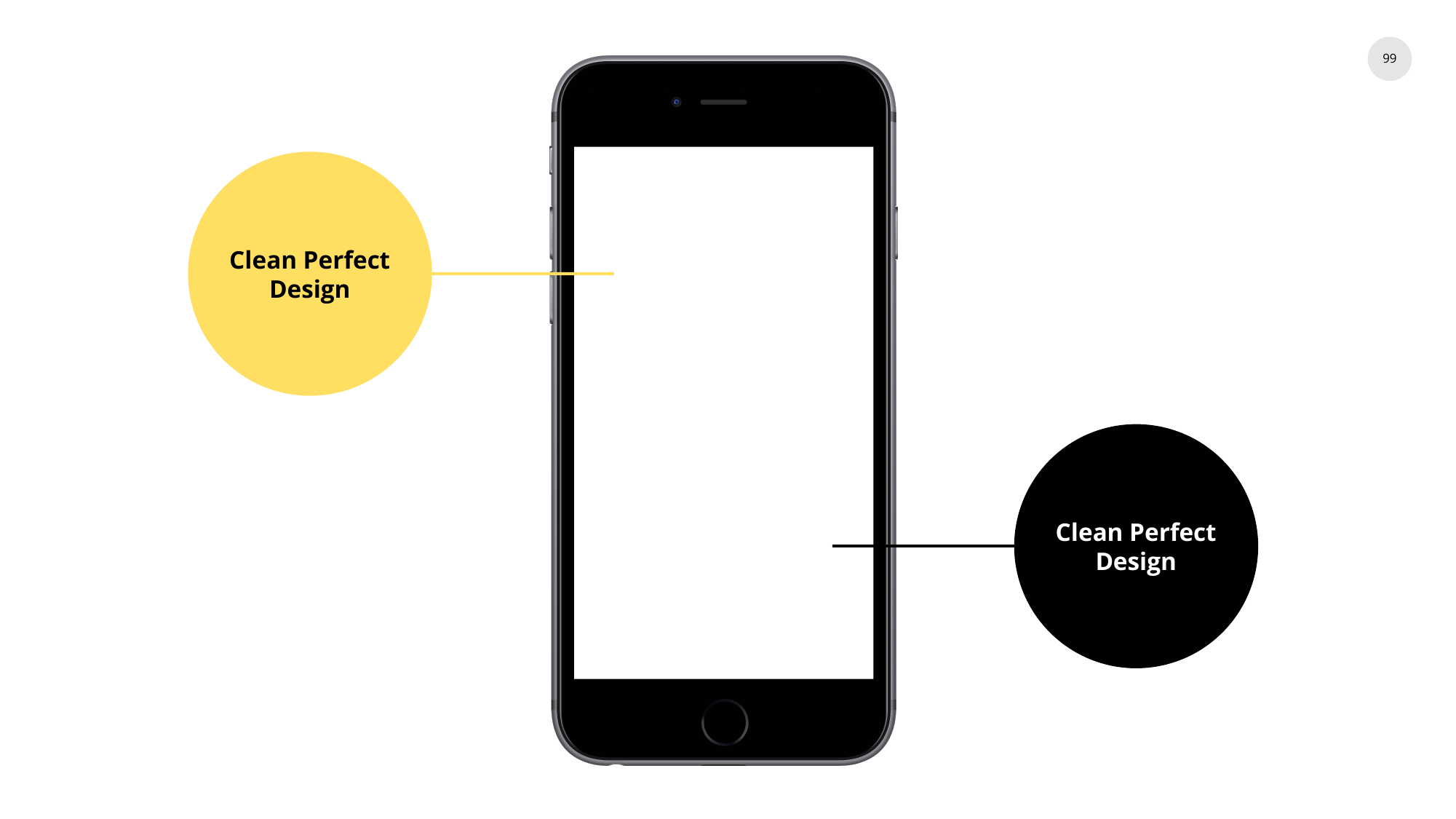

99

Clean Perfect
Design
Clean Perfect
Design